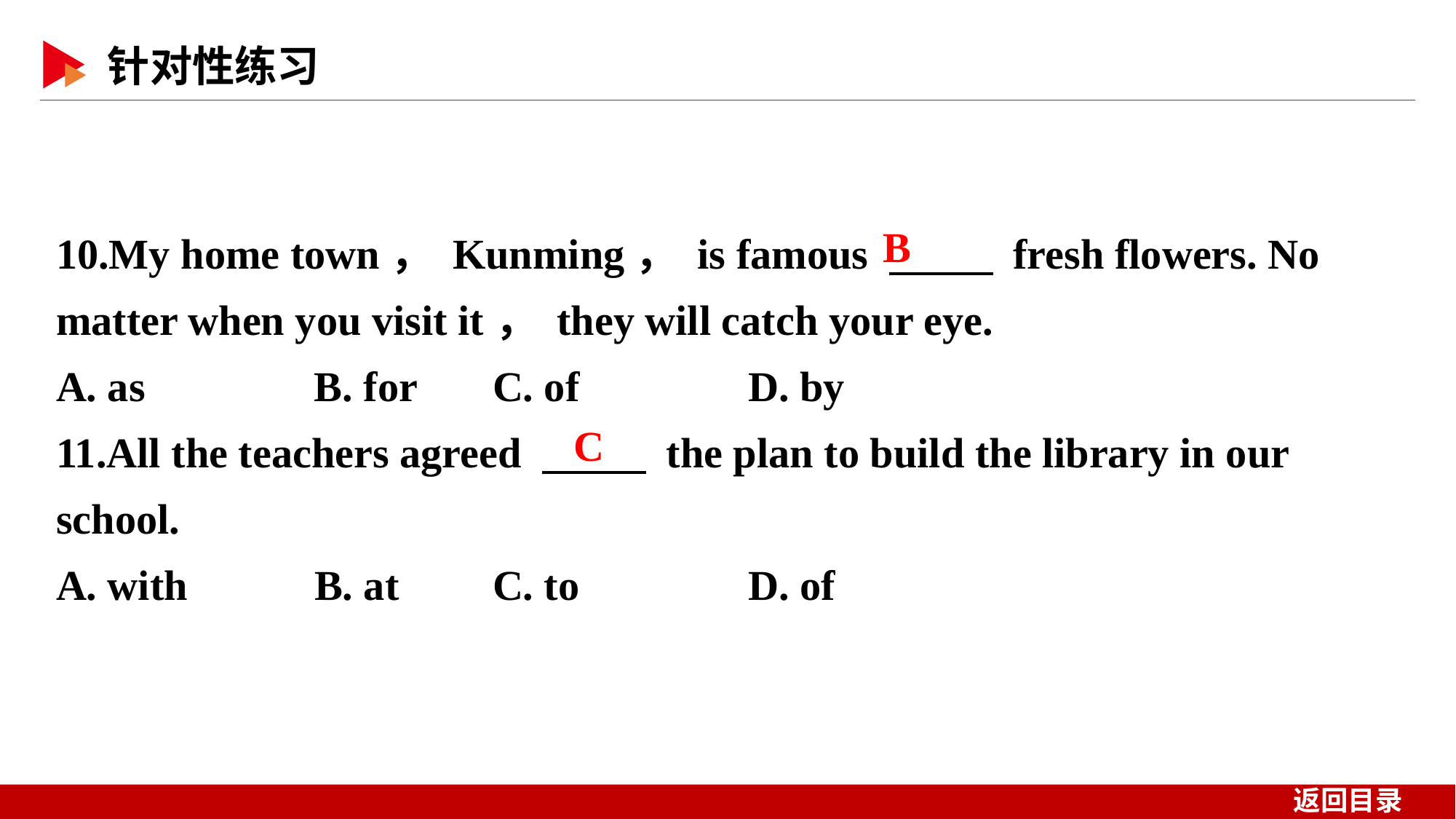

10.My home town， Kunming， is famous 　  　 fresh flowers. No matter when you visit it， they will catch your eye.
A. as                B. for	C. of                D. by
11.All the teachers agreed 　  　 the plan to build the library in our school.
A. with            B. at	C. to                D. of
B
C